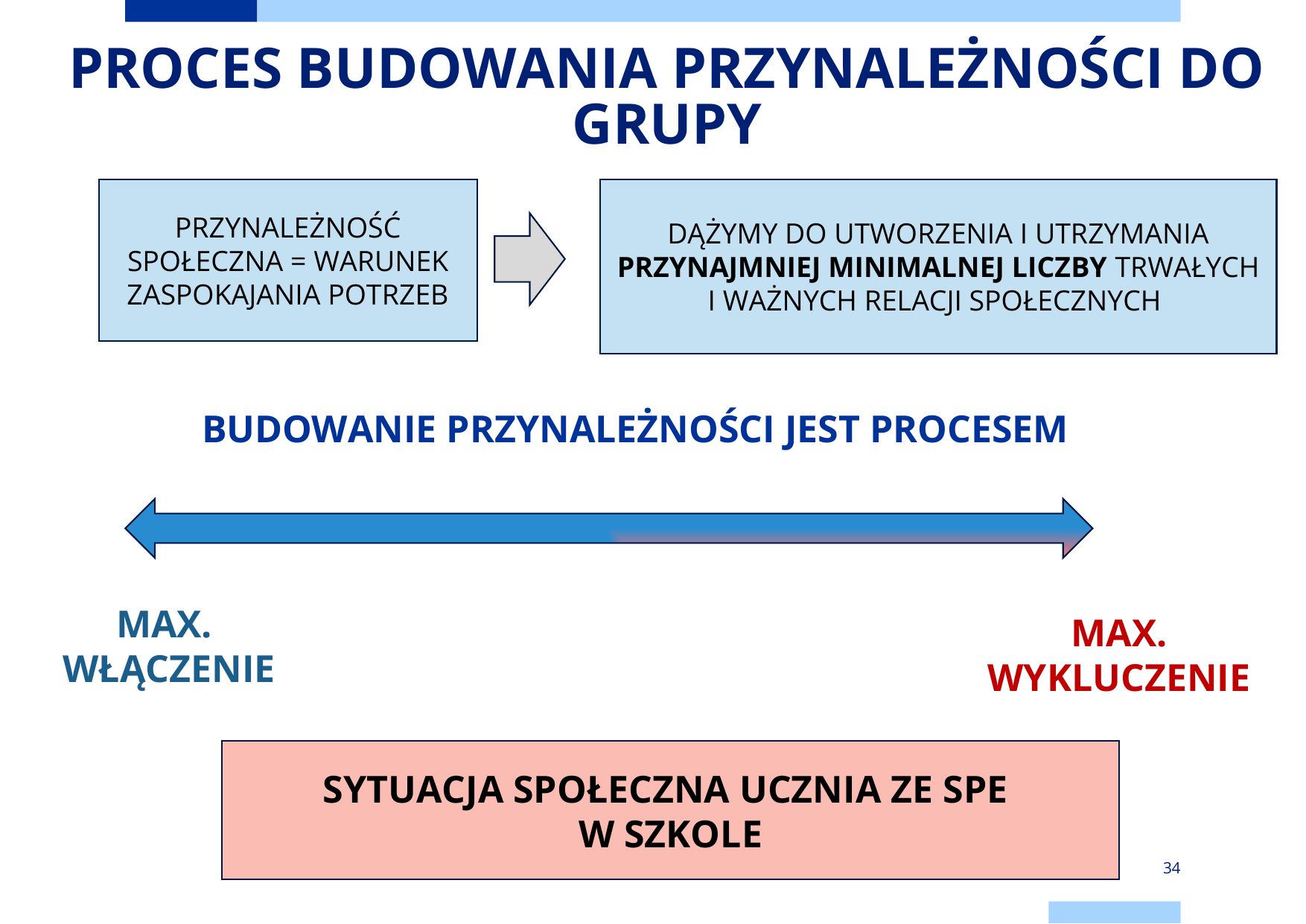

# PROCES BUDOWANIA PRZYNALEŻNOŚCI DO GRUPY

PRZYNALEŻNOŚĆ SPOŁECZNA = WARUNEK ZASPOKAJANIA POTRZEB
DĄŻYMY DO UTWORZENIA I UTRZYMANIA PRZYNAJMNIEJ MINIMALNEJ LICZBY TRWAŁYCH I WAŻNYCH RELACJI SPOŁECZNYCH

BUDOWANIE PRZYNALEŻNOŚCI JEST PROCESEM

MAX. WYKLUCZENIE
MAX.
WŁĄCZENIE
SYTUACJA SPOŁECZNA UCZNIA ZE SPE
W SZKOLE
34